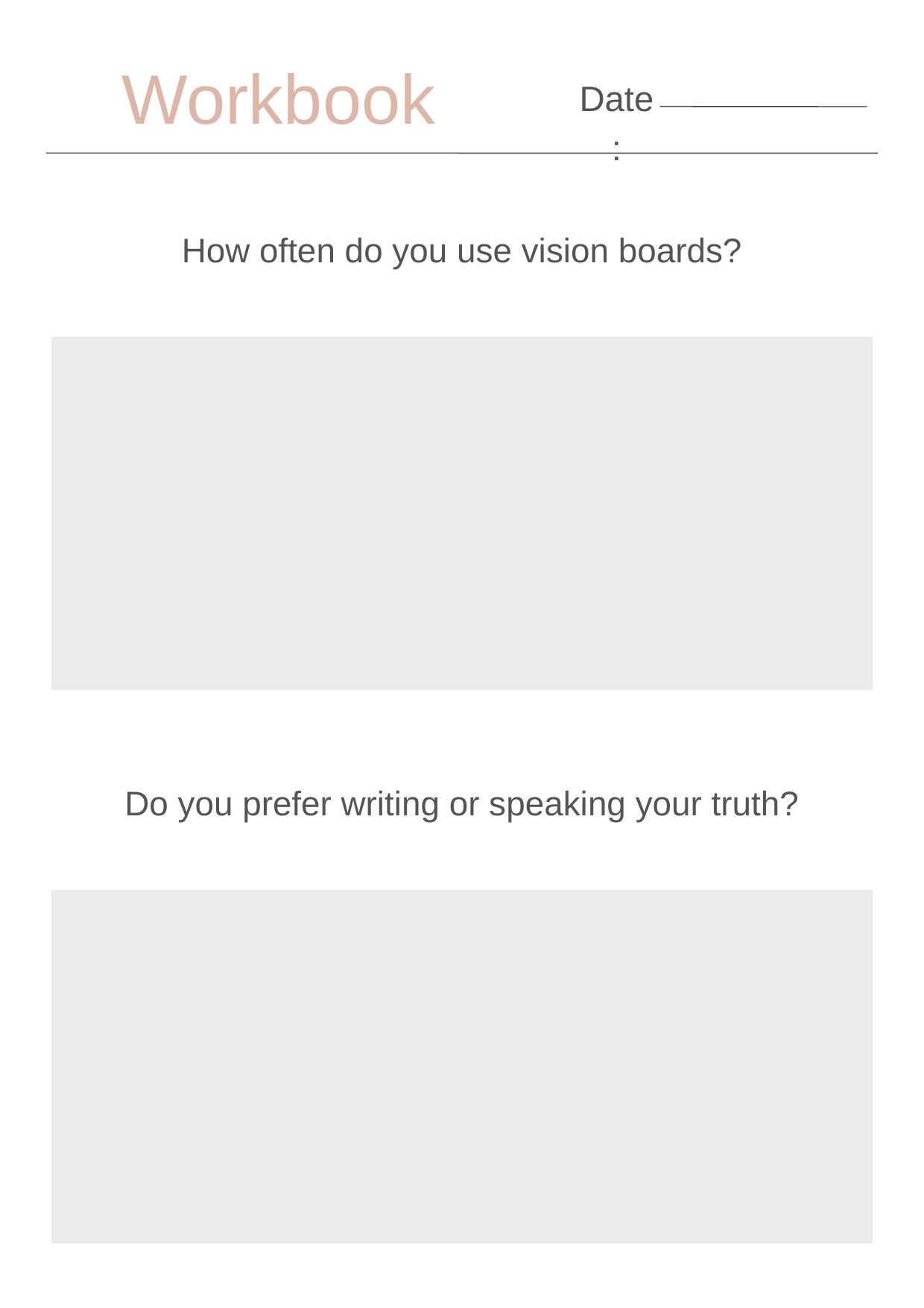

Workbook
Date:

How often do you use vision boards?

Do you prefer writing or speaking your truth?